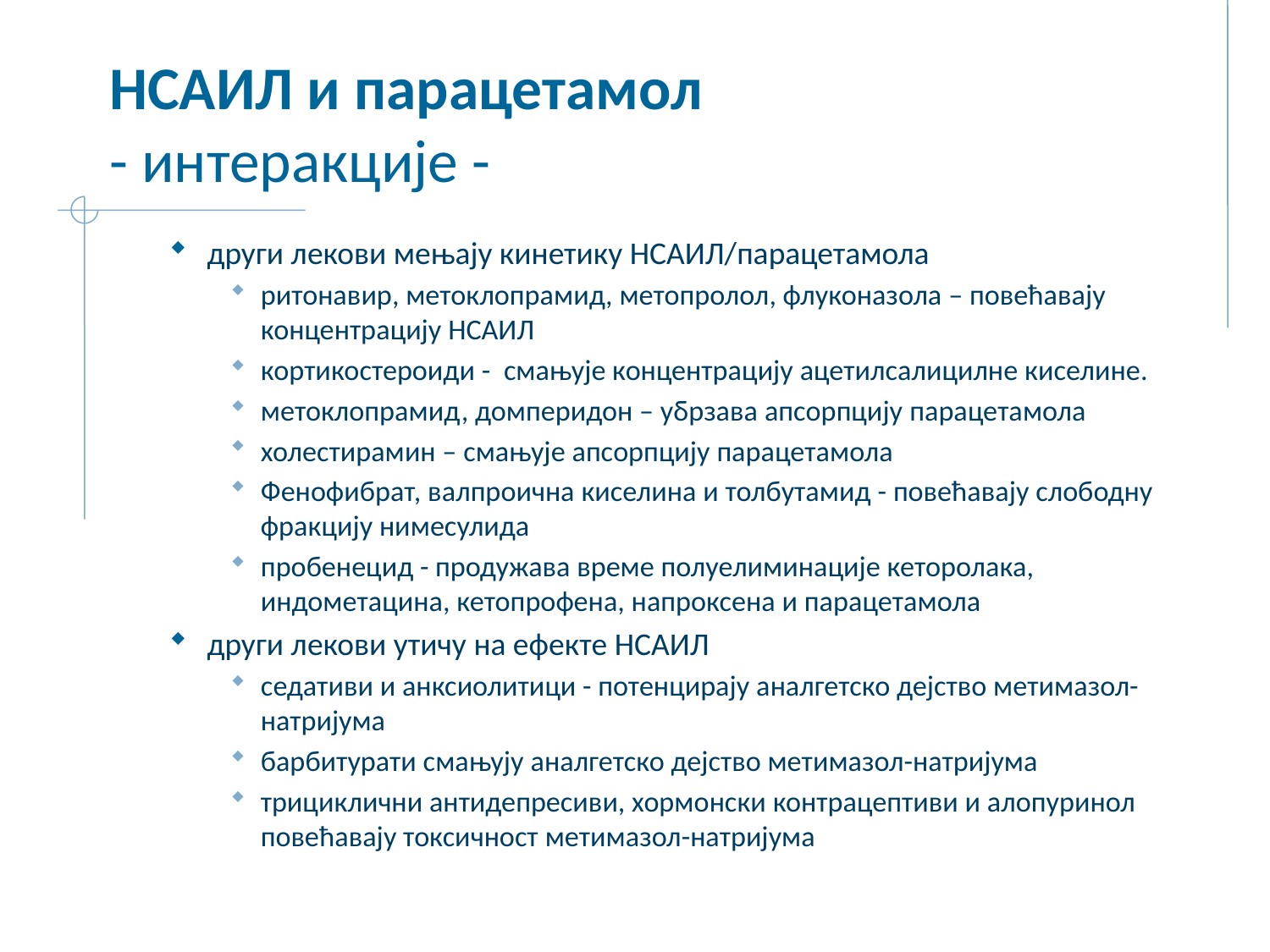

# НСАИЛ и парацетамол - интеракције -
други лекови мењају кинетику НСАИЛ/парацетамола
ритонавир, метоклопрамид, метопролол, флуконазола – повећавају концентрацију НСАИЛ
кортикостероиди -  смањује концентрацију ацетилсалицилне киселине.
метоклопрамид, домперидон – убрзава апсорпцију парацетамола
холестирамин – смањује апсорпцију парацетамола
Фенофибрат, валпроична киселина и толбутамид - повећавају слободну фракцију нимесулида
пробенецид - продужава време полуелиминације кеторолака, индометацина, кетопрофена, напроксена и парацетамола
други лекови утичу на ефекте НСАИЛ
седативи и анксиолитици - потенцирају аналгетско дејство метимазол-натријума
барбитурати смањују аналгетско дејство метимазол-натријума
трициклични антидепресиви, хормонски контрацептиви и алопуринол повећавају токсичност метимазол-натријума